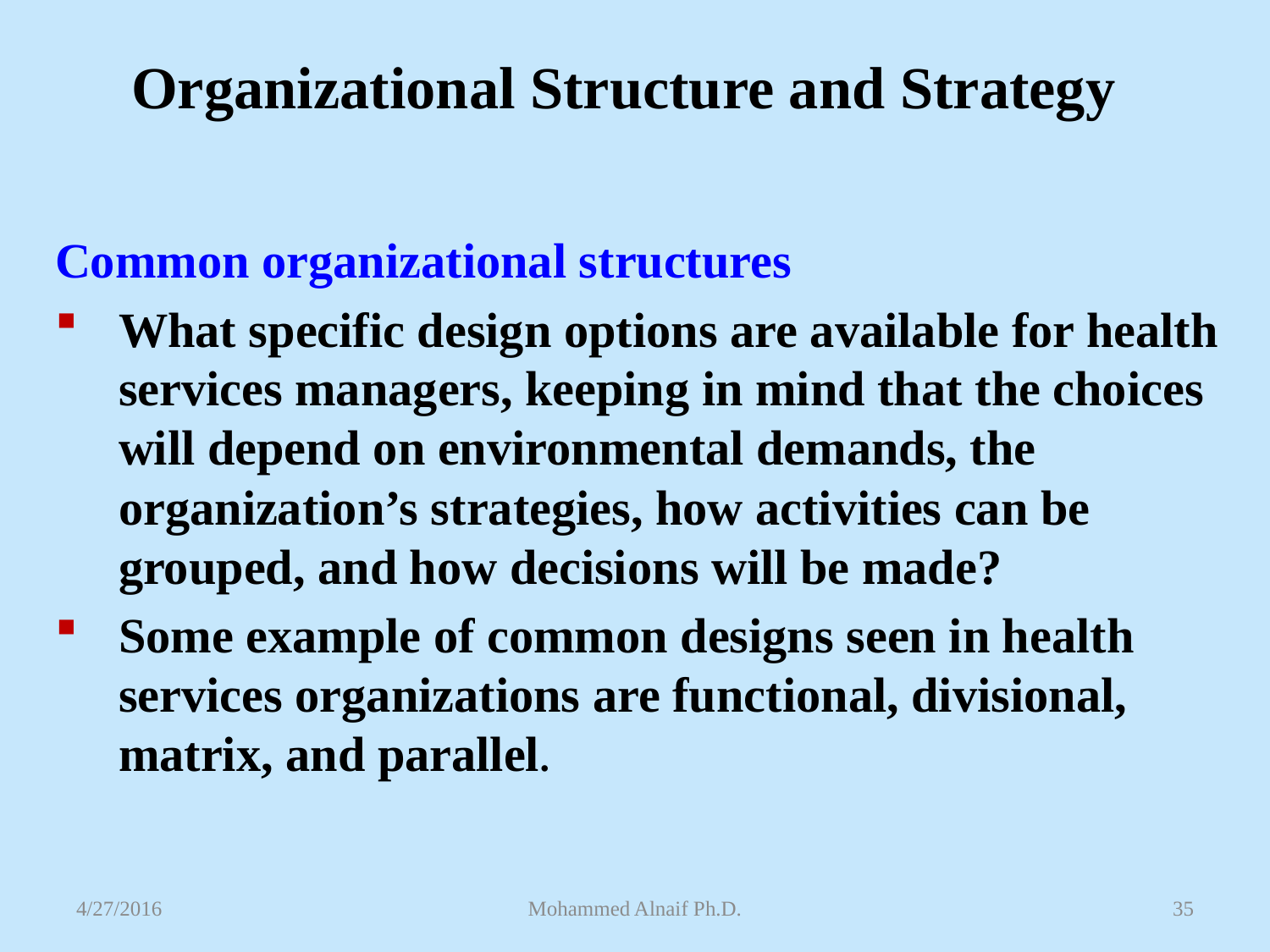

# Organizational Structure and Strategy
Common organizational structures
What specific design options are available for health services managers, keeping in mind that the choices will depend on environmental demands, the organization’s strategies, how activities can be grouped, and how decisions will be made?
Some example of common designs seen in health services organizations are functional, divisional, matrix, and parallel.
4/27/2016
Mohammed Alnaif Ph.D.
35